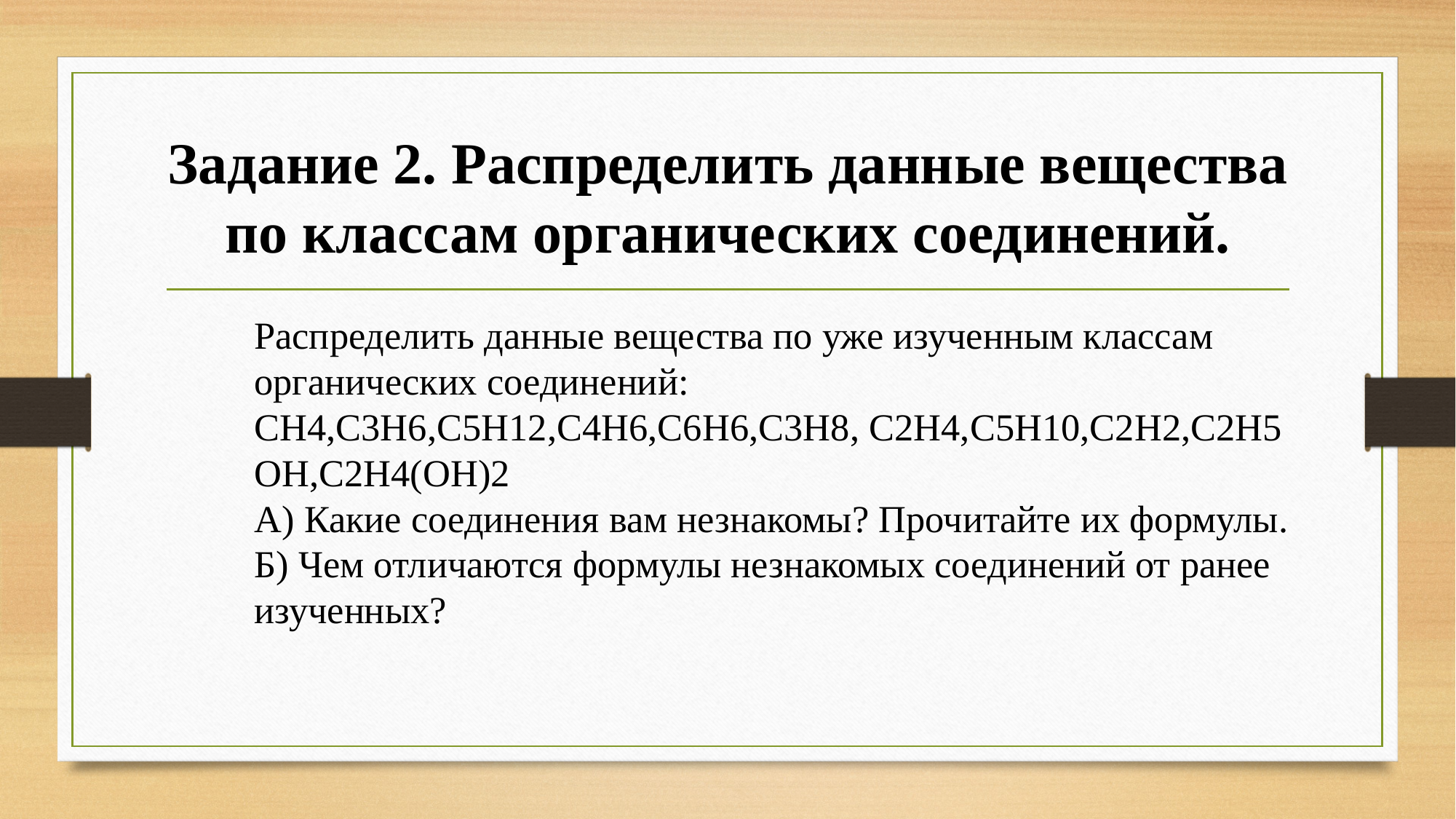

# Задание 2. Распределить данные вещества по классам органических соединений.
Распределить данные вещества по уже изученным классам органических соединений:
СH4,C3H6,C5H12,C4H6,C6H6,C3H8, C2H4,C5H10,C2H2,C2H5OH,C2H4(OH)2
А) Какие соединения вам незнакомы? Прочитайте их формулы.
Б) Чем отличаются формулы незнакомых соединений от ранее изученных?